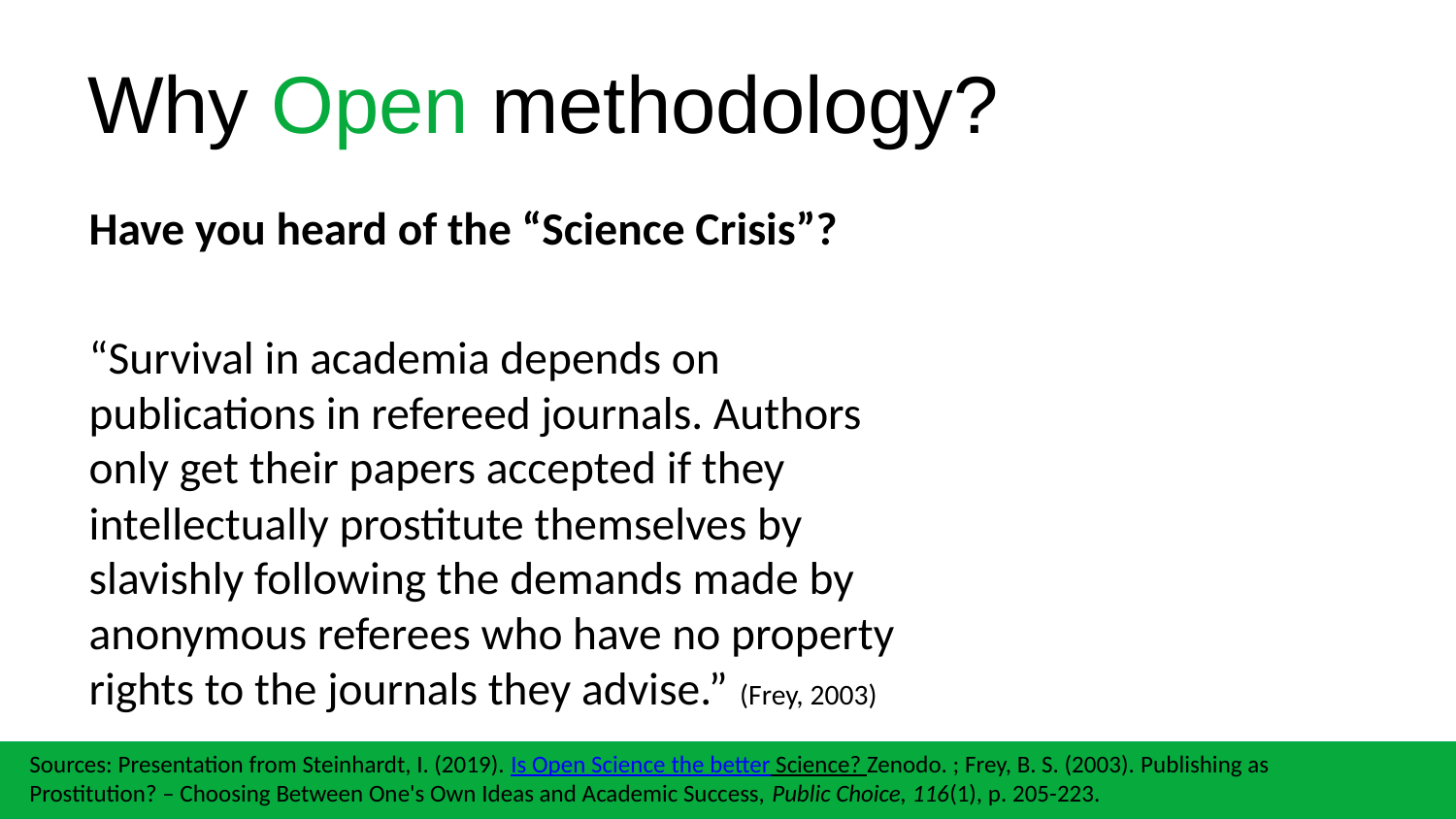

# Why Open methodology?
Have you heard of the “Science Crisis”?

“Survival in academia depends on publications in refereed journals. Authors only get their papers accepted if they intellectually prostitute themselves by slavishly following the demands made by anonymous referees who have no property rights to the journals they advise.” (Frey, 2003)

Sources: Presentation from Steinhardt, I. (2019). Is Open Science the better Science? Zenodo. ; Frey, B. S. (2003). Publishing as Prostitution? – Choosing Between One's Own Ideas and Academic Success, Public Choice, 116(1), p. 205-223.
16